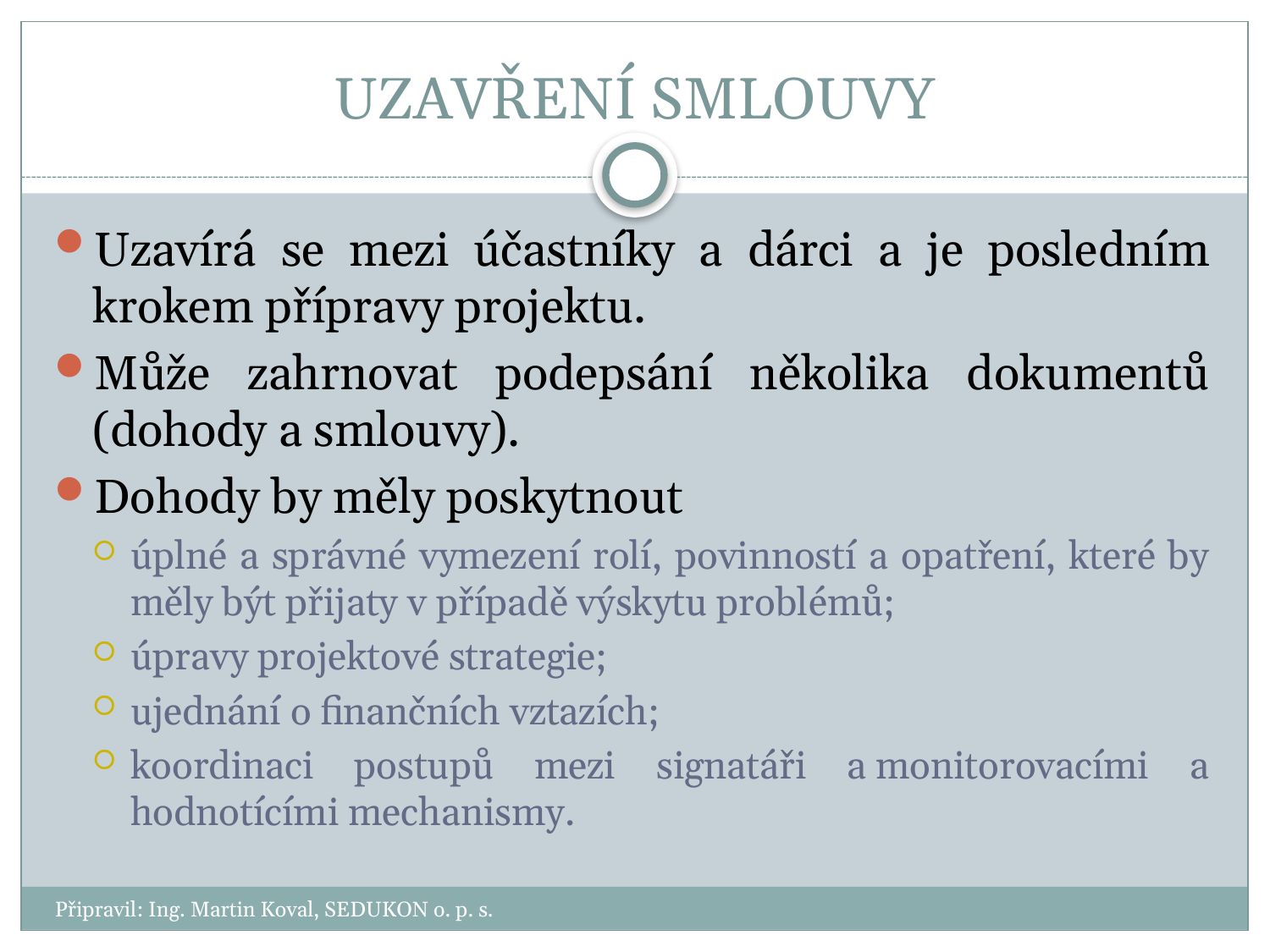

# UZAVŘENÍ SMLOUVY
Uzavírá se mezi účastníky a dárci a je posledním krokem přípravy projektu.
Může zahrnovat podepsání několika dokumentů (dohody a smlouvy).
Dohody by měly poskytnout
úplné a správné vymezení rolí, povinností a opatření, které by měly být přijaty v případě výskytu problémů;
úpravy projektové strategie;
ujednání o finančních vztazích;
koordinaci postupů mezi signatáři a monitorovacími a hodnotícími mechanismy.

Připravil: Ing. Martin Koval, SEDUKON o. p. s.